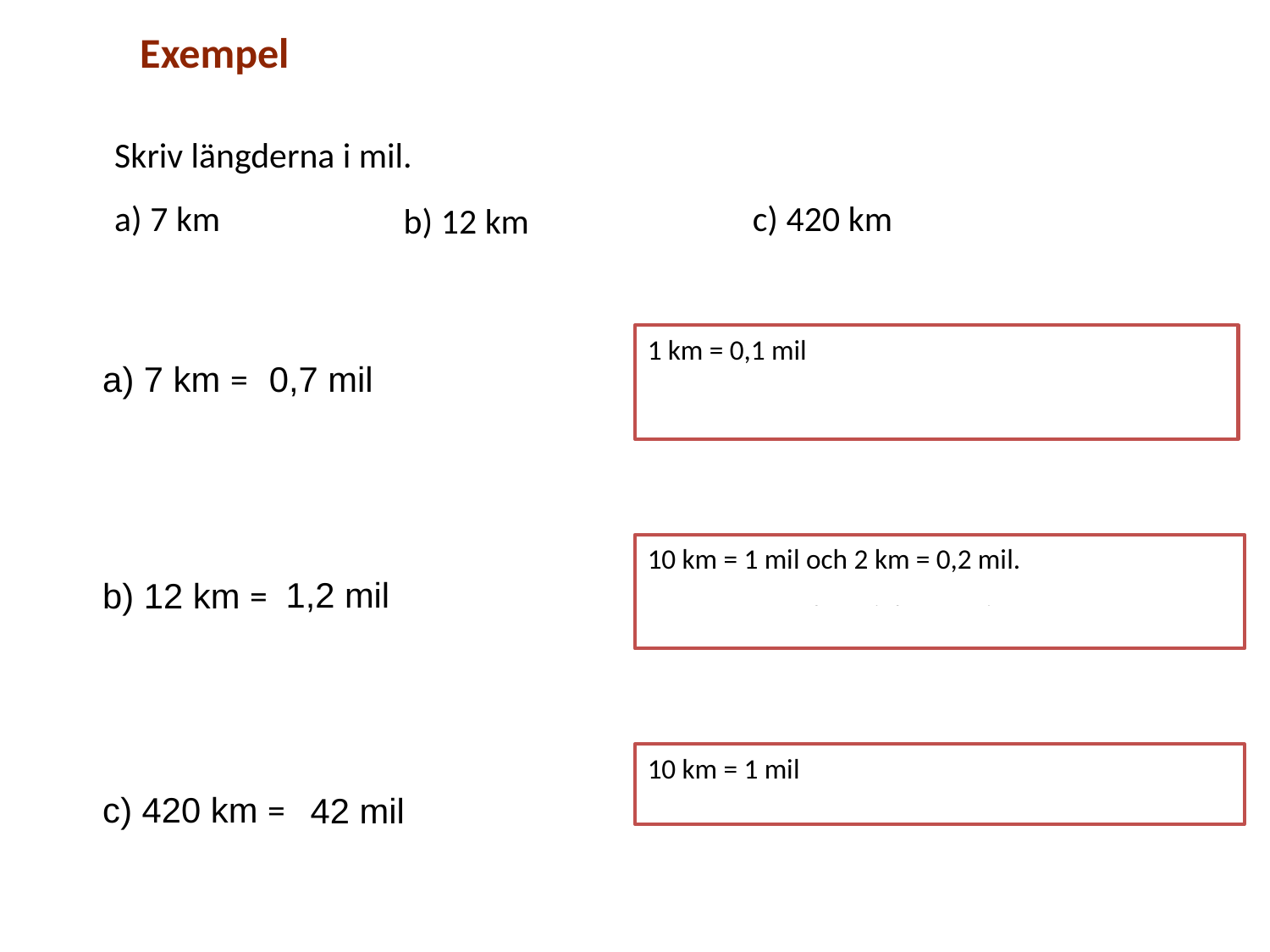

Exempel
Skriv längderna i mil.
c) 420 km
a) 7 km
b) 12 km
1 km = 0,1 mil
Då är 7 km = 0,7 mil.
Du kan också direkt dividera 7 med 10.
a) 7 km =
0,7 mil

10 km = 1 mil och 2 km = 0,2 mil.
Då är 12 km = (1 + 0,2) mil = 1,2 mil.
Du kan också direkt dividera 12 med 10.
1,2 mil
b) 12 km =

10 km = 1 mil
420 km = 420 / 10 = 42 mil
c) 420 km =
42 mil